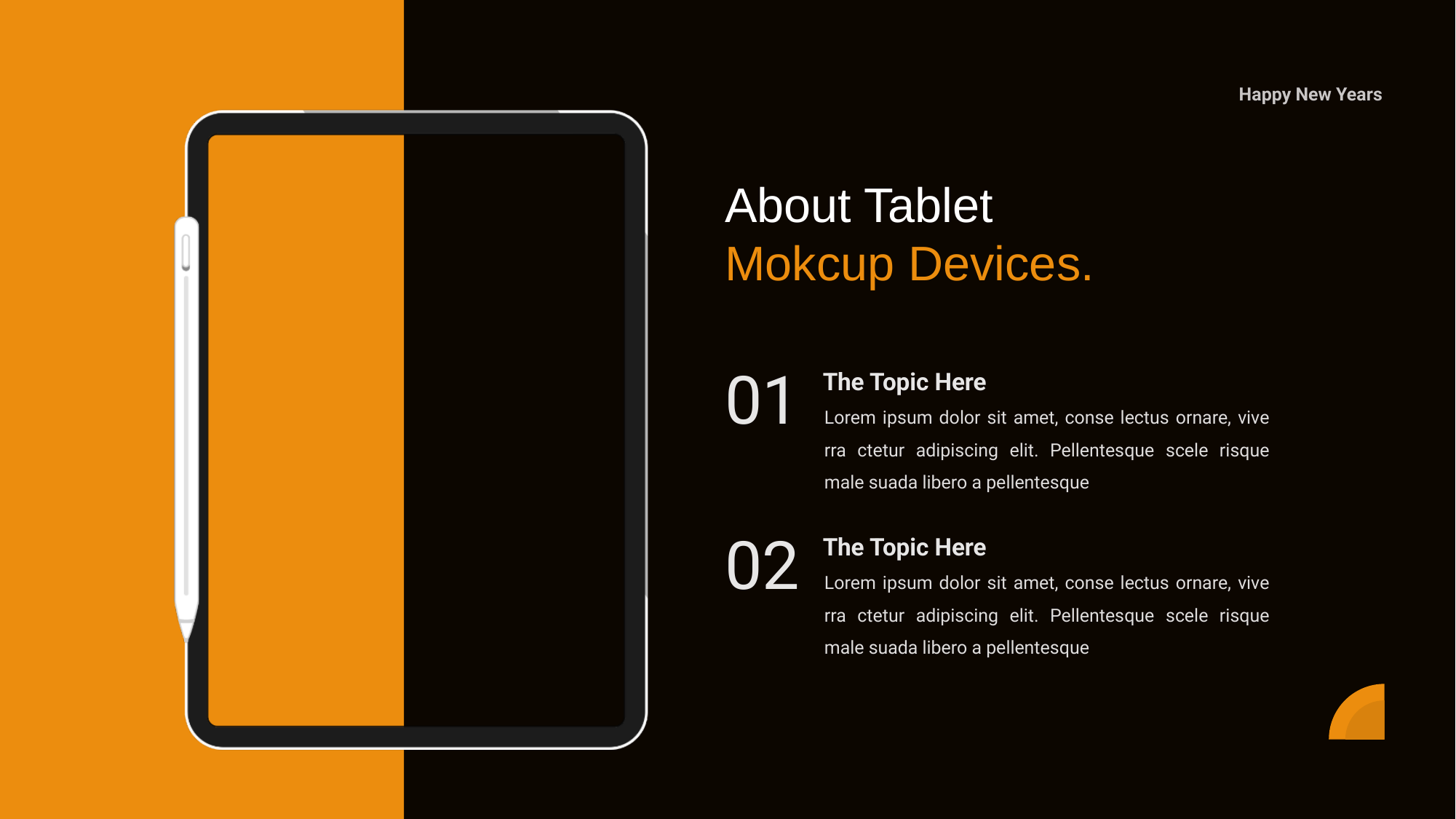

Happy New Years

About Tablet Mokcup Devices.
01
The Topic Here
Lorem ipsum dolor sit amet, conse lectus ornare, vive rra ctetur adipiscing elit. Pellentesque scele risque male suada libero a pellentesque
02
The Topic Here
Lorem ipsum dolor sit amet, conse lectus ornare, vive rra ctetur adipiscing elit. Pellentesque scele risque male suada libero a pellentesque